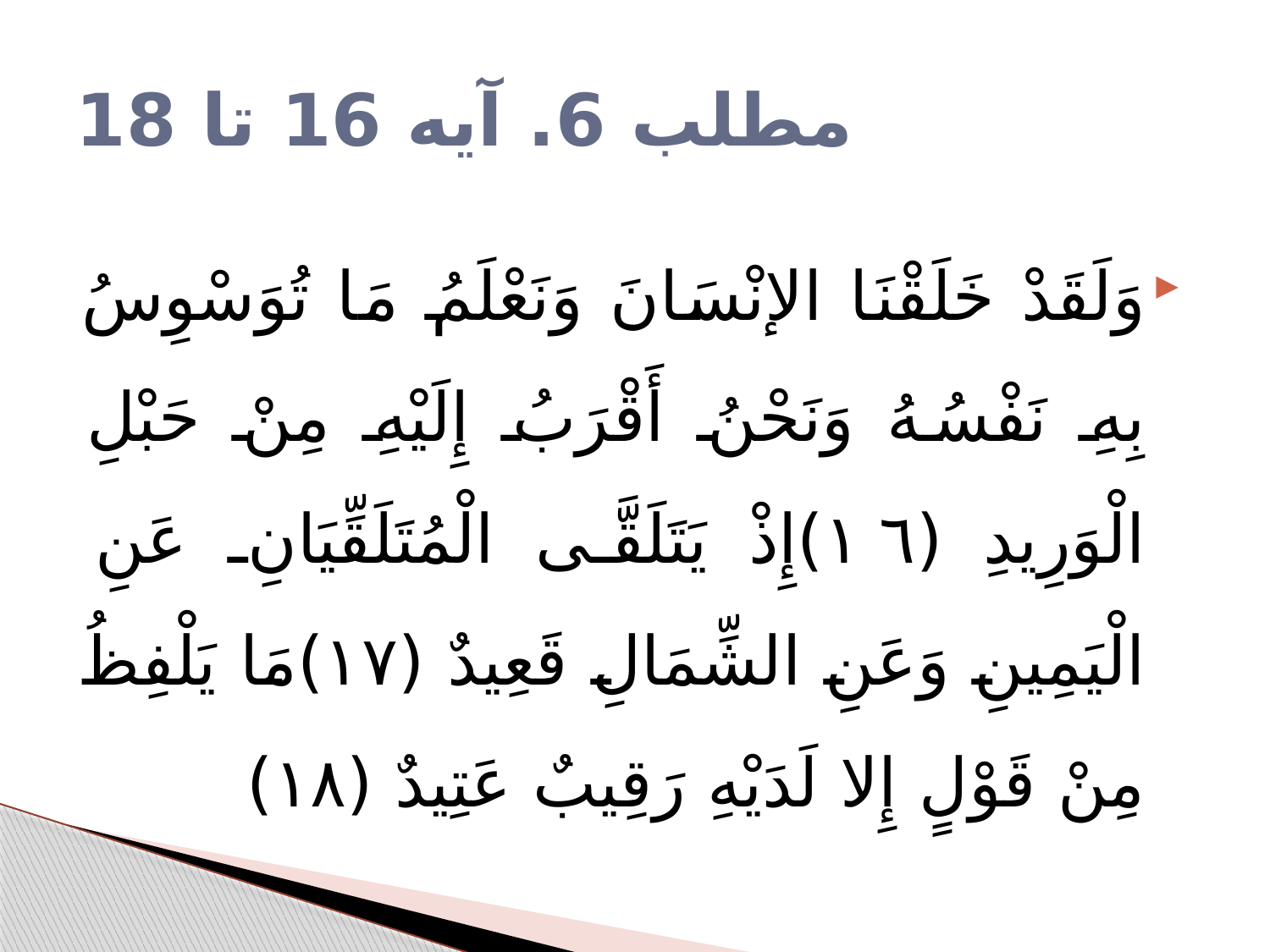

# مطلب 6. آیه 16 تا 18
وَلَقَدْ خَلَقْنَا الإنْسَانَ وَنَعْلَمُ مَا تُوَسْوِسُ بِهِ نَفْسُهُ وَنَحْنُ أَقْرَبُ إِلَيْهِ مِنْ حَبْلِ الْوَرِيدِ (١٦)إِذْ يَتَلَقَّى الْمُتَلَقِّيَانِ عَنِ الْيَمِينِ وَعَنِ الشِّمَالِ قَعِيدٌ (١٧)مَا يَلْفِظُ مِنْ قَوْلٍ إِلا لَدَيْهِ رَقِيبٌ عَتِيدٌ (١٨)